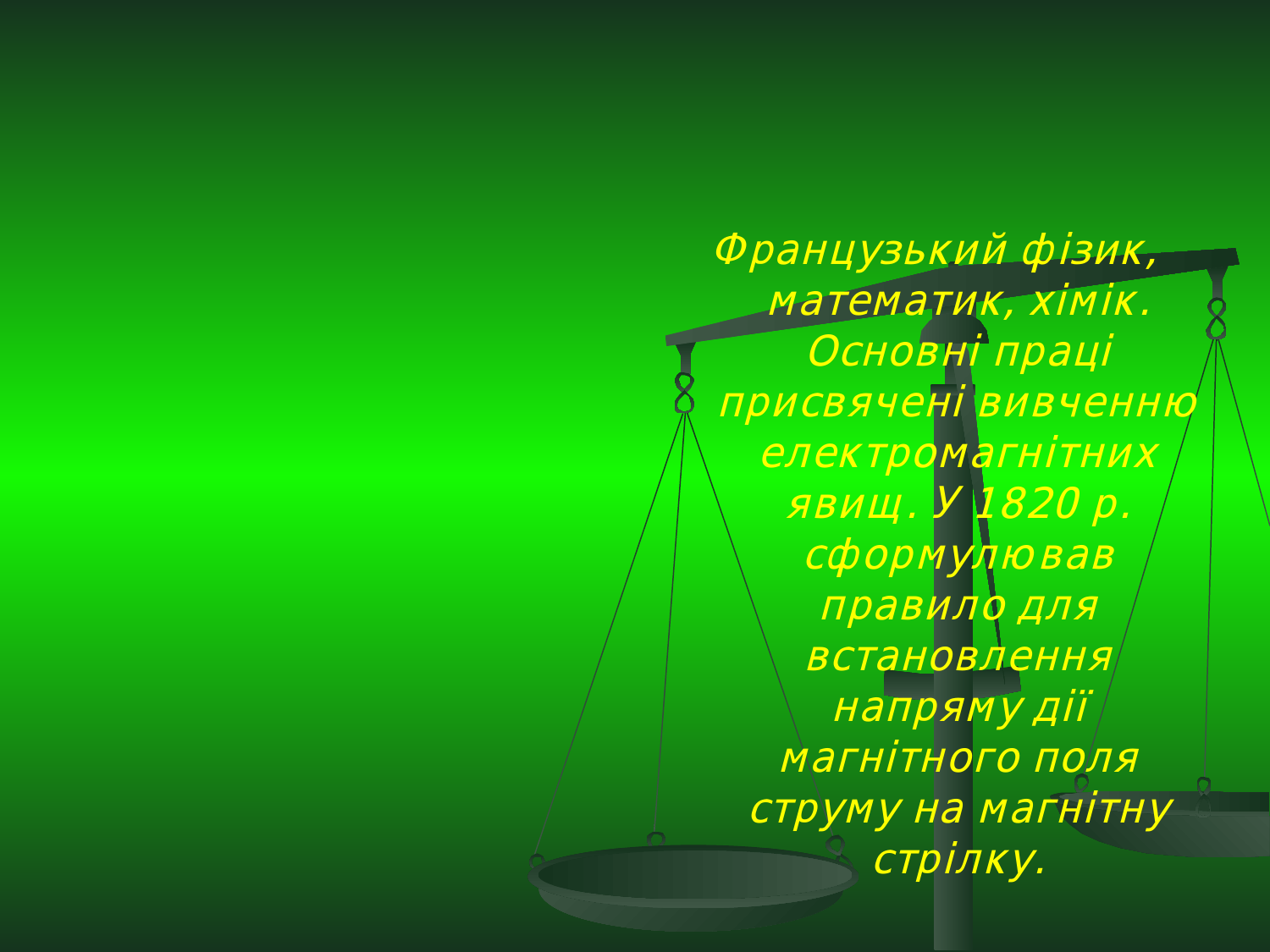

#
Французький фізик, математик, хімік. Основні праці присвячені вивченню електромагнітних явищ. У 1820 р. сформулював правило для встановлення напряму дії магнітного поля струму на магнітну стрілку.